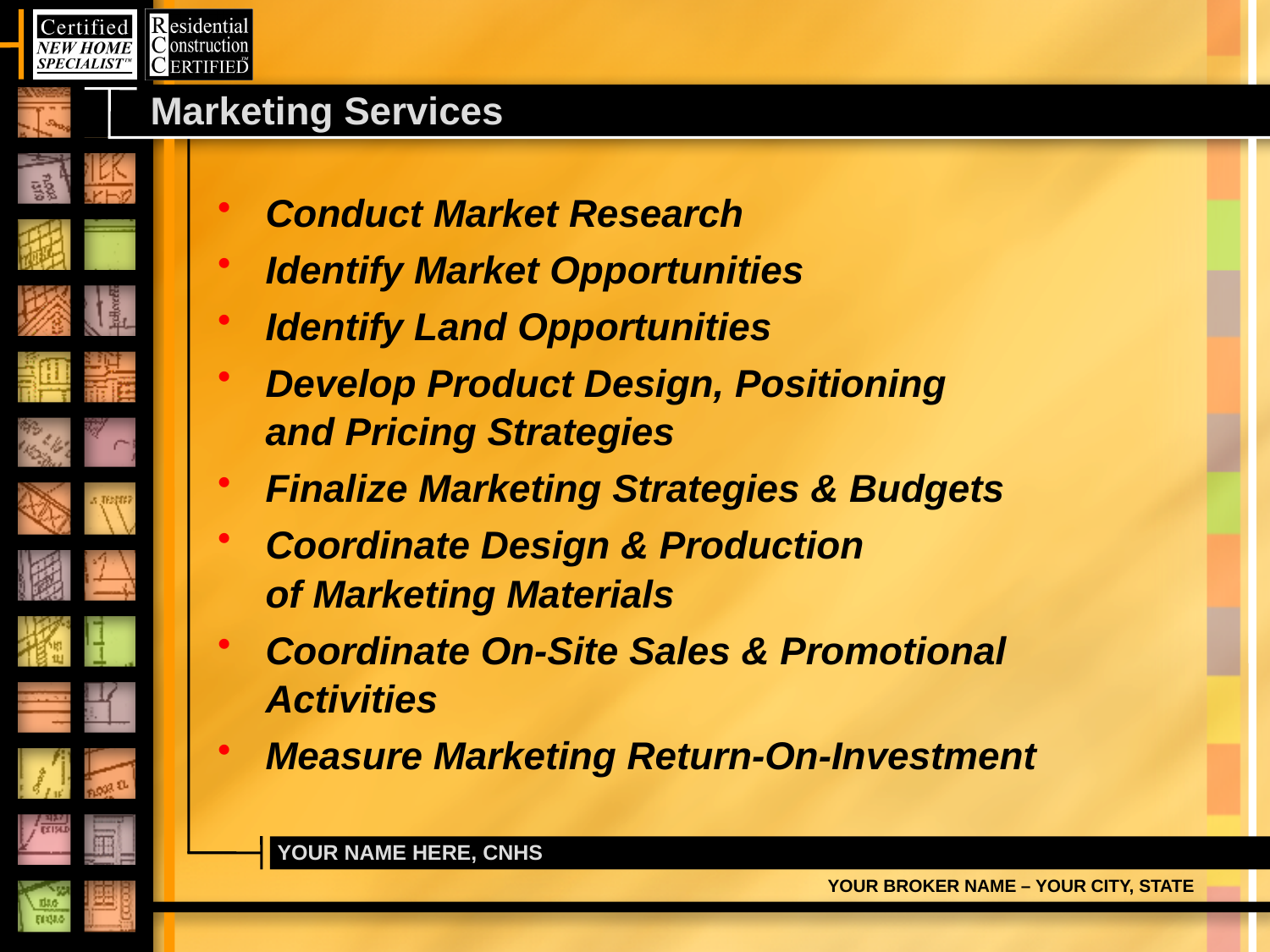

# Marketing Services
Conduct Market Research
Identify Market Opportunities
Identify Land Opportunities
Develop Product Design, Positioning
and Pricing Strategies
Finalize Marketing Strategies & Budgets
Coordinate Design & Production
of Marketing Materials
Coordinate On-Site Sales & Promotional Activities
Measure Marketing Return-On-Investment
YOUR NAME HERE, CNHS